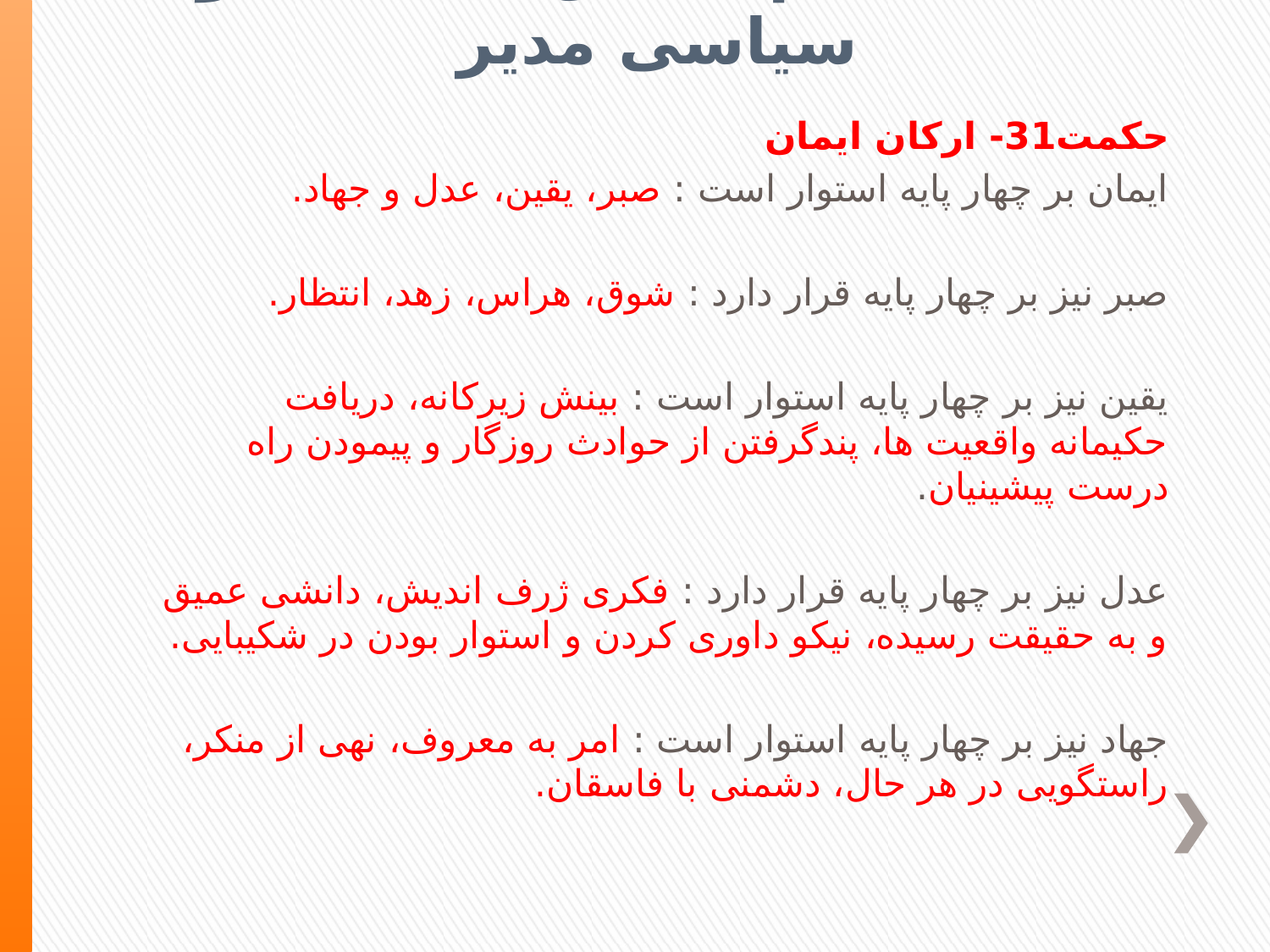

# فصل هفتم- اخلاق اجتماعی و سیاسی مدیر
حکمت31- ارکان ایمان
ایمان بر چهار پایه استوار است : صبر، یقین، عدل و جهاد.

صبر نیز بر چهار پایه قرار دارد : شوق، هراس، زهد، انتظار.

یقین نیز بر چهار پایه استوار است : بینش زیرکانه، دریافت حکیمانه واقعیت ها، پندگرفتن از حوادث روزگار و پیمودن راه درست پیشینیان.

عدل نیز بر چهار پایه قرار دارد : فکری ژرف اندیش، دانشی عمیق و به حقیقت رسیده، نیکو داوری کردن و استوار بودن در شکیبایی.

جهاد نیز بر چهار پایه استوار است : امر به معروف، نهی از منکر، راستگویی در هر حال، دشمنی با فاسقان.